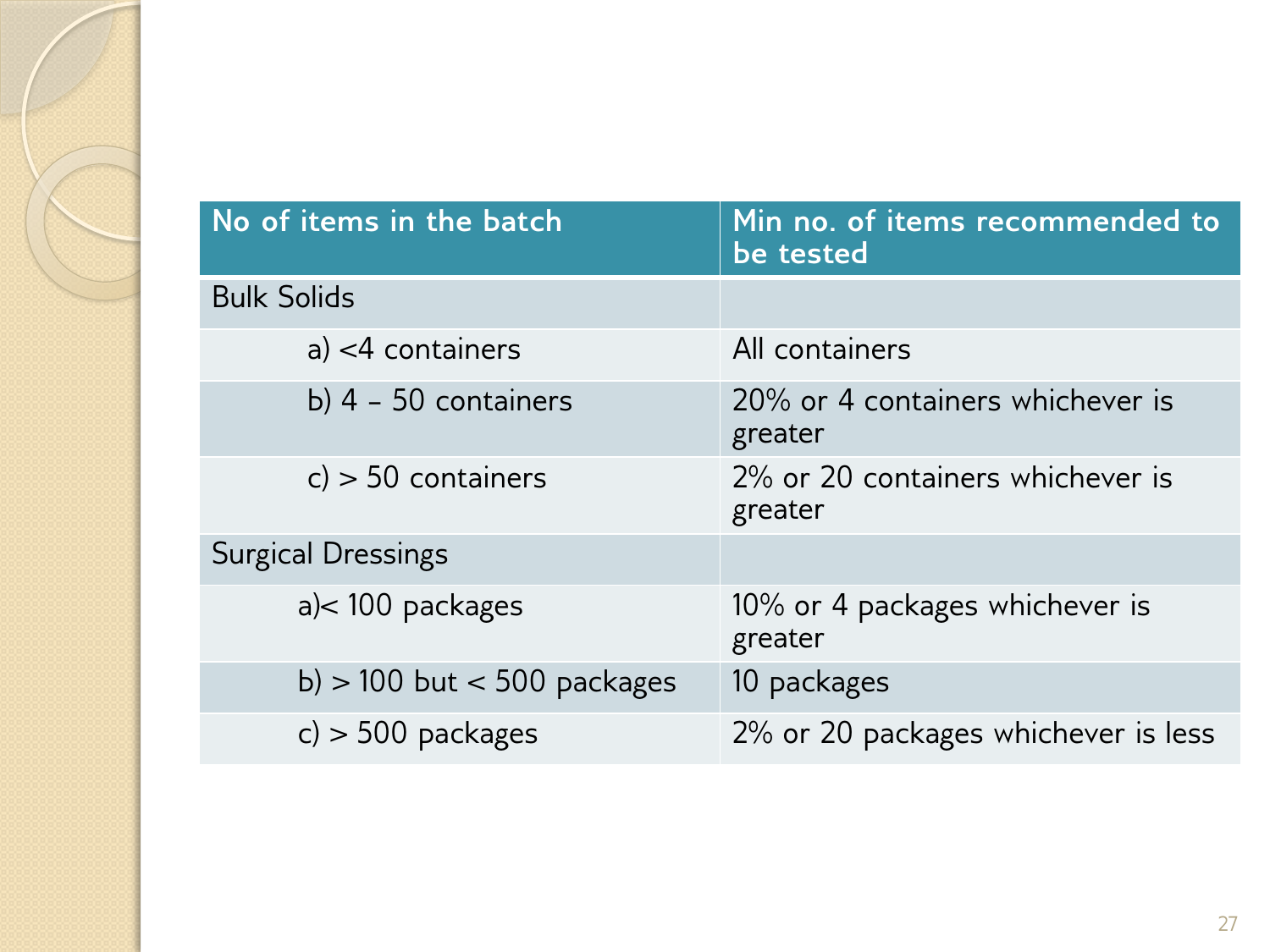

| No of items in the batch | Min no. of items recommended to be tested |
| --- | --- |
| Bulk Solids |  |
| a) <4 containers | All containers |
| b) 4 – 50 containers | 20% or 4 containers whichever is greater |
| c) > 50 containers | 2% or 20 containers whichever is greater |
| Surgical Dressings |  |
| a)< 100 packages | 10% or 4 packages whichever is greater |
| b) > 100 but < 500 packages | 10 packages |
| c) > 500 packages | 2% or 20 packages whichever is less |
27